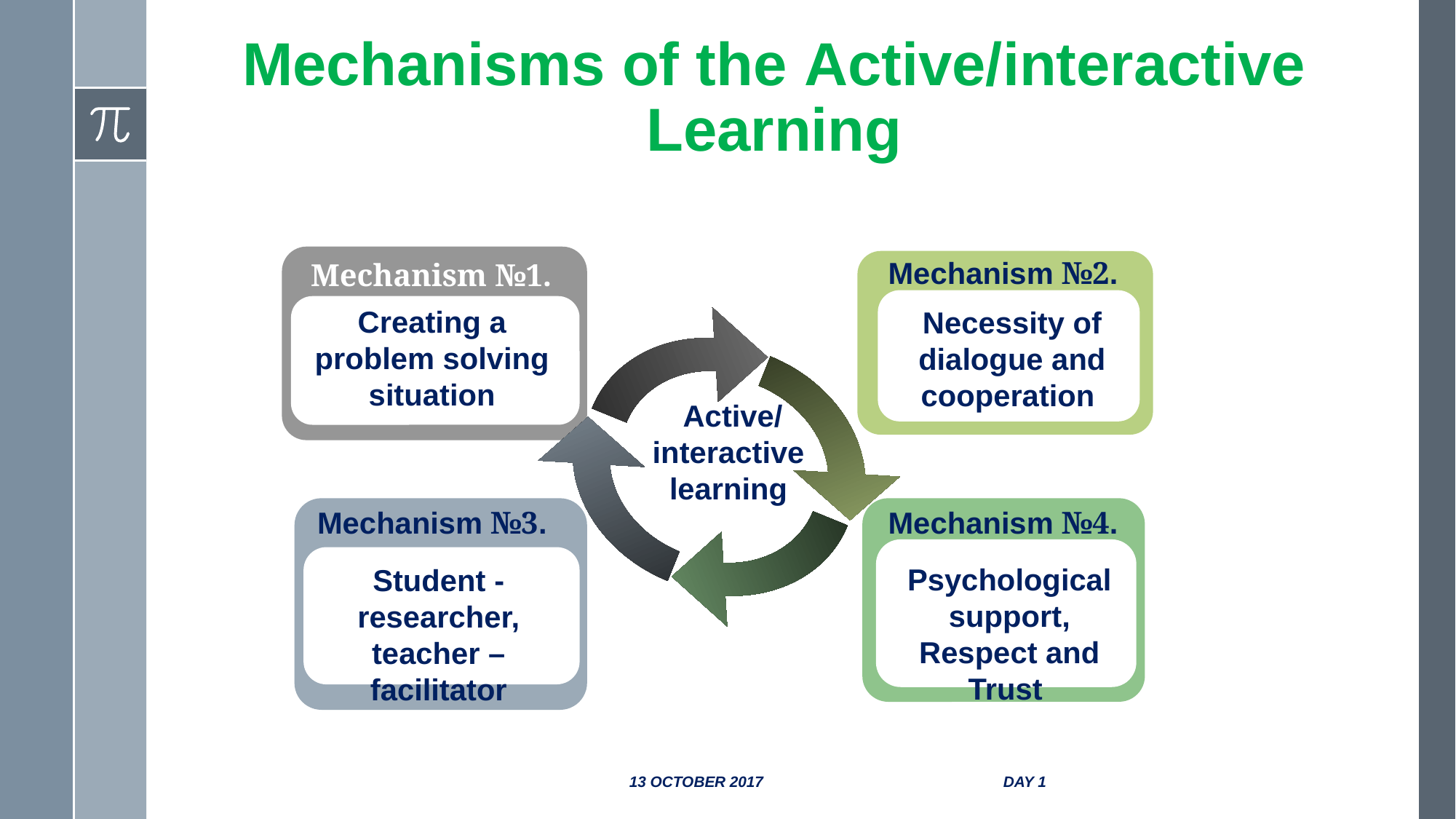

# Mechanisms of the Active/interactive Learning

Mechanism №2.
Mechanism №1.

Creating a problem solving situation
Necessity of dialogue and cooperation

 Active/ interactive learning

Mechanism №4.

Mechanism №3.

Psychological support, Respect and Trust
Student -researcher, teacher –facilitator
13 October 2017
Day 1